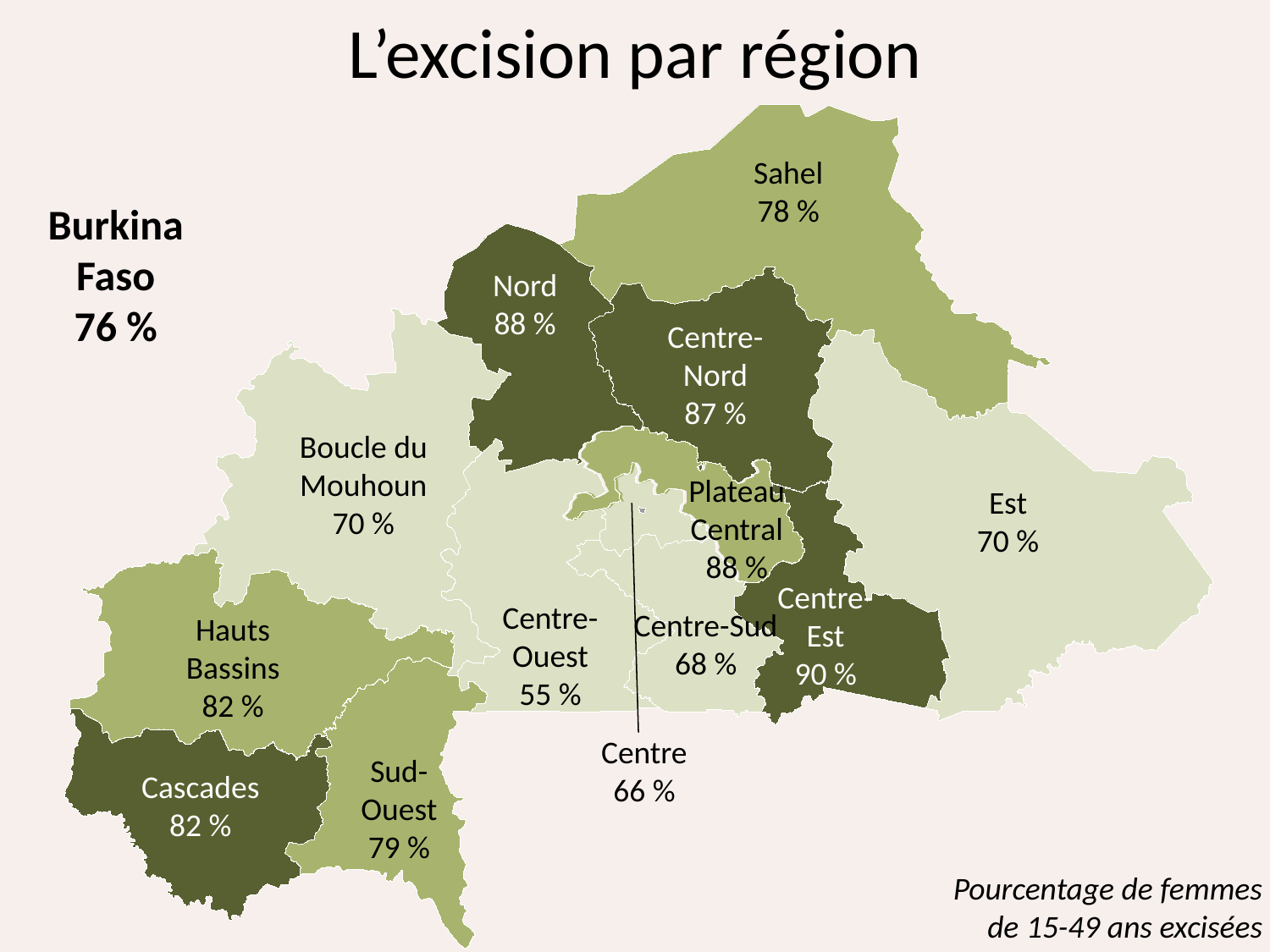

# L’excision par région

Sahel
78 %
Burkina Faso
76 %
Nord
88 %
Centre-Nord
87 %
Boucle du Mouhoun
70 %
Plateau
Central
88 %
Est
70 %
Centre-
Est
90 %
Centre-Ouest
55 %
Centre-Sud
68 %
Hauts Bassins
82 %
Centre
66 %
Sud-
Ouest
79 %
Cascades
82 %
Pourcentage de femmes de 15-49 ans excisées